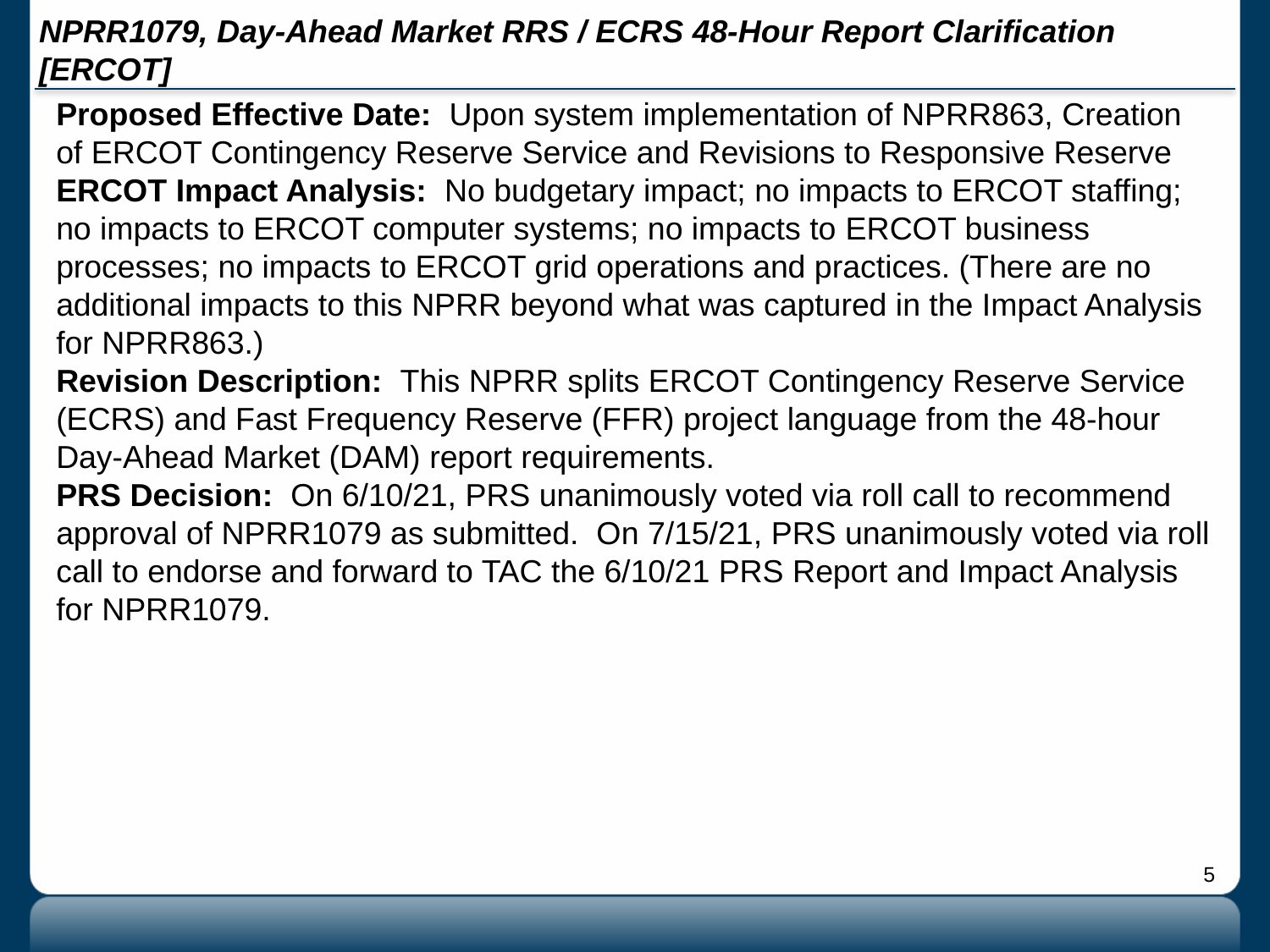

# NPRR1079, Day-Ahead Market RRS / ECRS 48-Hour Report Clarification [ERCOT]
Proposed Effective Date:  Upon system implementation of NPRR863, Creation of ERCOT Contingency Reserve Service and Revisions to Responsive Reserve
ERCOT Impact Analysis:  No budgetary impact; no impacts to ERCOT staffing; no impacts to ERCOT computer systems; no impacts to ERCOT business processes; no impacts to ERCOT grid operations and practices. (There are no additional impacts to this NPRR beyond what was captured in the Impact Analysis for NPRR863.)
Revision Description:  This NPRR splits ERCOT Contingency Reserve Service (ECRS) and Fast Frequency Reserve (FFR) project language from the 48-hour Day-Ahead Market (DAM) report requirements.
PRS Decision:  On 6/10/21, PRS unanimously voted via roll call to recommend approval of NPRR1079 as submitted.  On 7/15/21, PRS unanimously voted via roll call to endorse and forward to TAC the 6/10/21 PRS Report and Impact Analysis for NPRR1079.